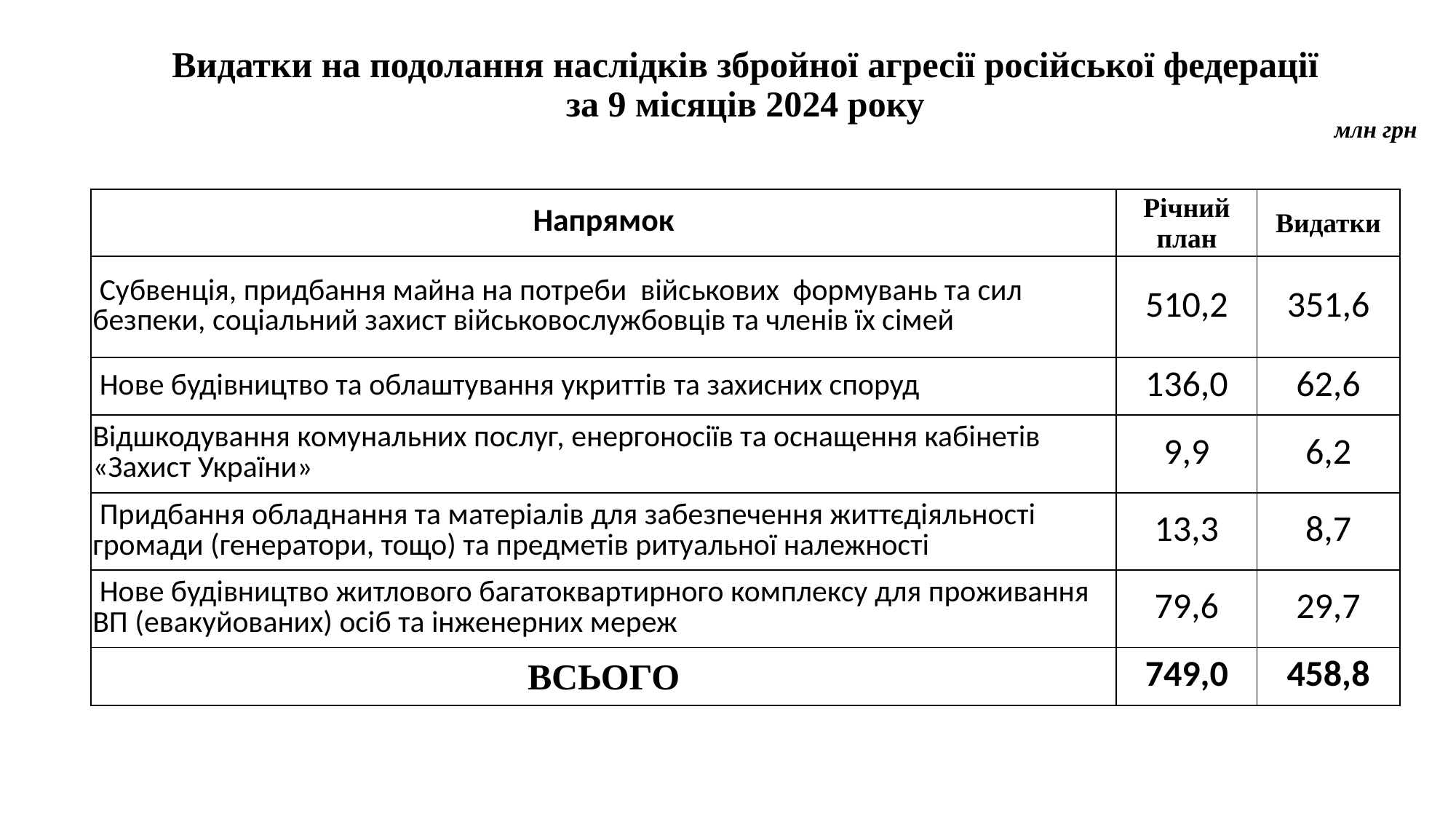

# Видатки на подолання наслідків збройної агресії російської федерації за 9 місяців 2024 року

млн грн
| Напрямок | Річний план | Видатки |
| --- | --- | --- |
| Субвенція, придбання майна на потреби військових формувань та сил безпеки, соціальний захист військовослужбовців та членів їх сімей | 510,2 | 351,6 |
| Нове будівництво та облаштування укриттів та захисних споруд | 136,0 | 62,6 |
| Відшкодування комунальних послуг, енергоносіїв та оснащення кабінетів «Захист України» | 9,9 | 6,2 |
| Придбання обладнання та матеріалів для забезпечення життєдіяльності громади (генератори, тощо) та предметів ритуальної належності | 13,3 | 8,7 |
| Нове будівництво житлового багатоквартирного комплексу для проживання ВП (евакуйованих) осіб та інженерних мереж | 79,6 | 29,7 |
| ВСЬОГО | 749,0 | 458,8 |